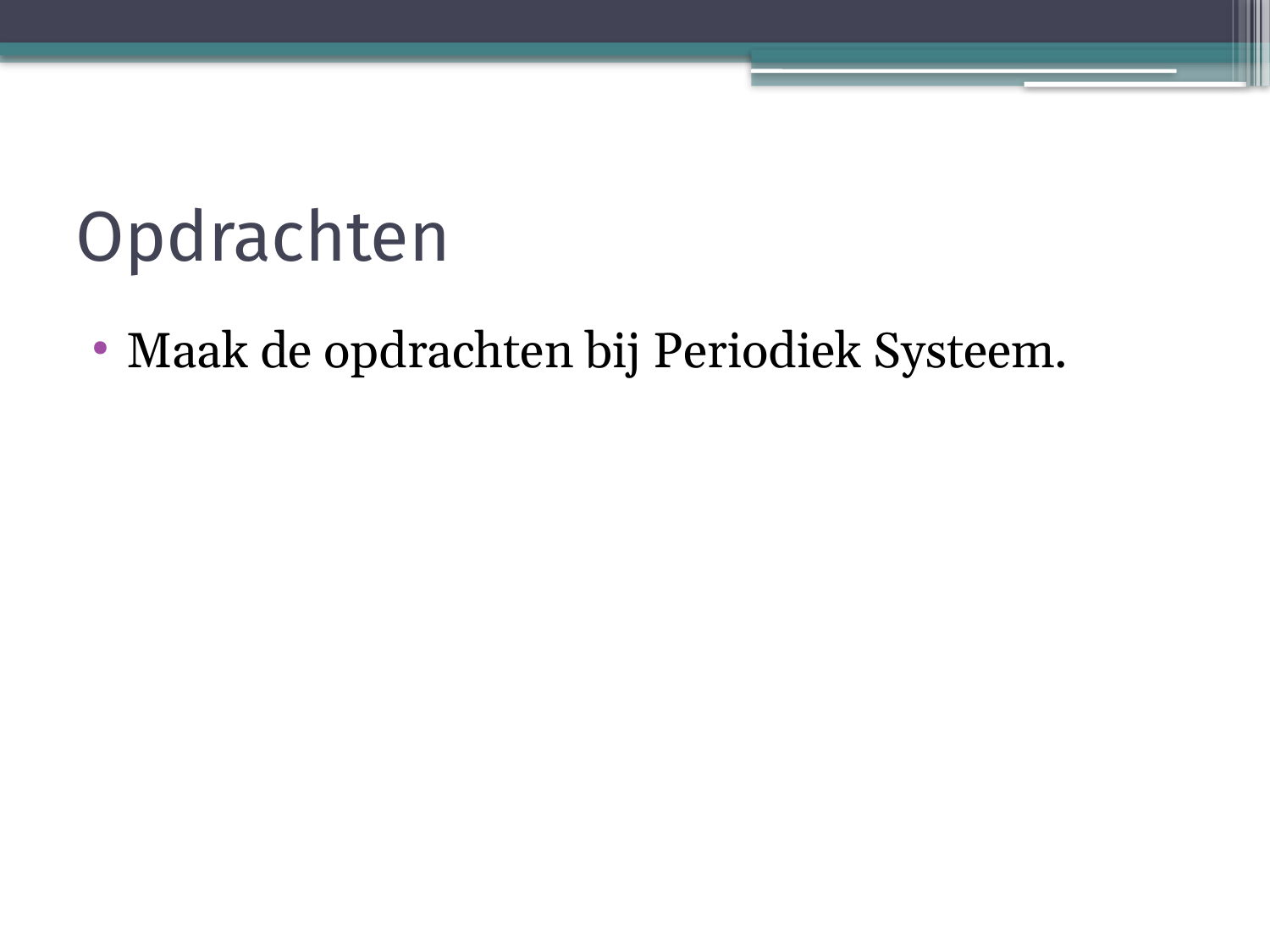

# Opdrachten
Maak de opdrachten bij Periodiek Systeem.